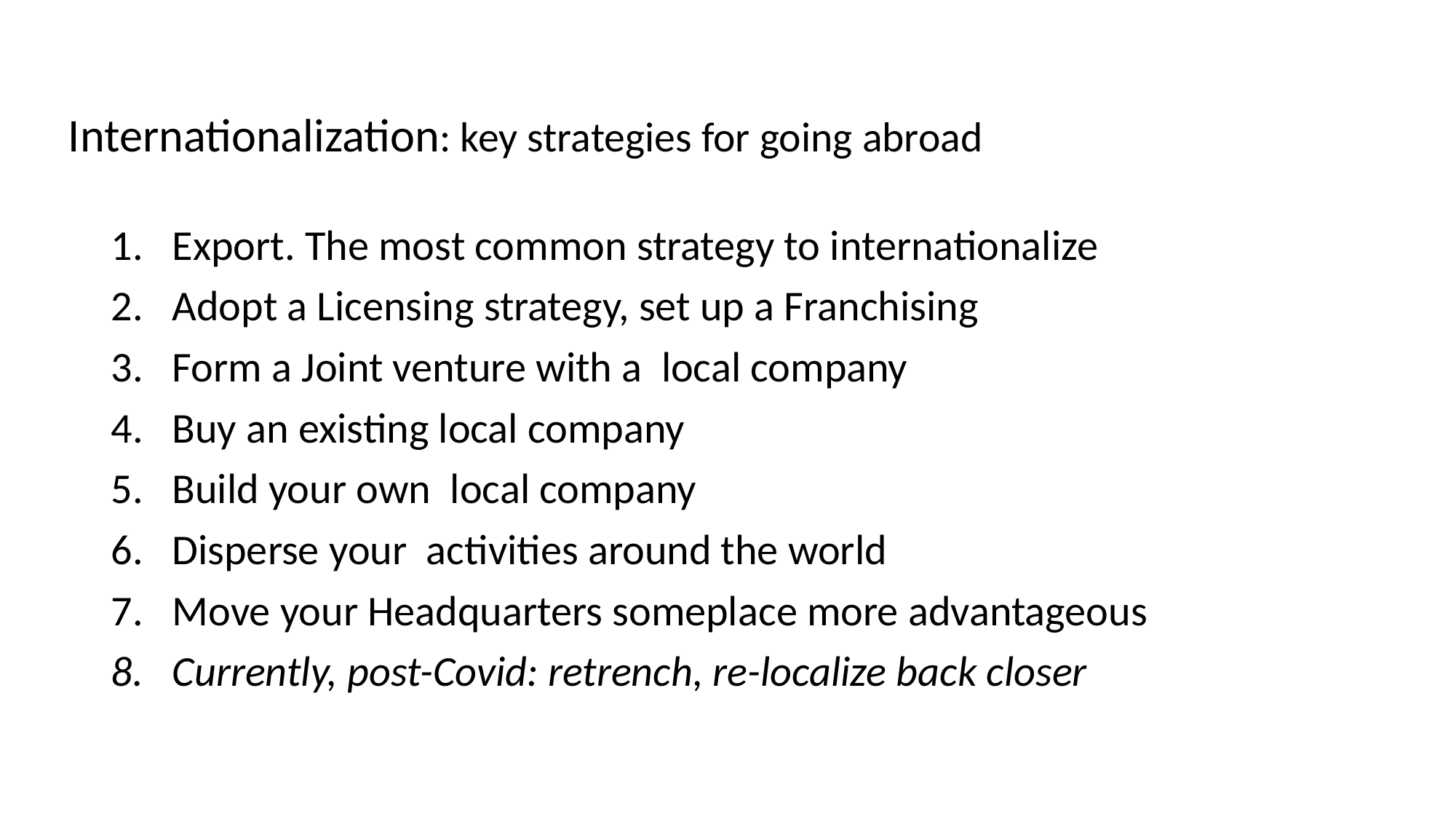

# Internationalization: key strategies for going abroad
Export. The most common strategy to internationalize
Adopt a Licensing strategy, set up a Franchising
Form a Joint venture with a  local company
Buy an existing local company
Build your own  local company
Disperse your  activities around the world
Move your Headquarters someplace more advantageous
Currently, post-Covid: retrench, re-localize back closer